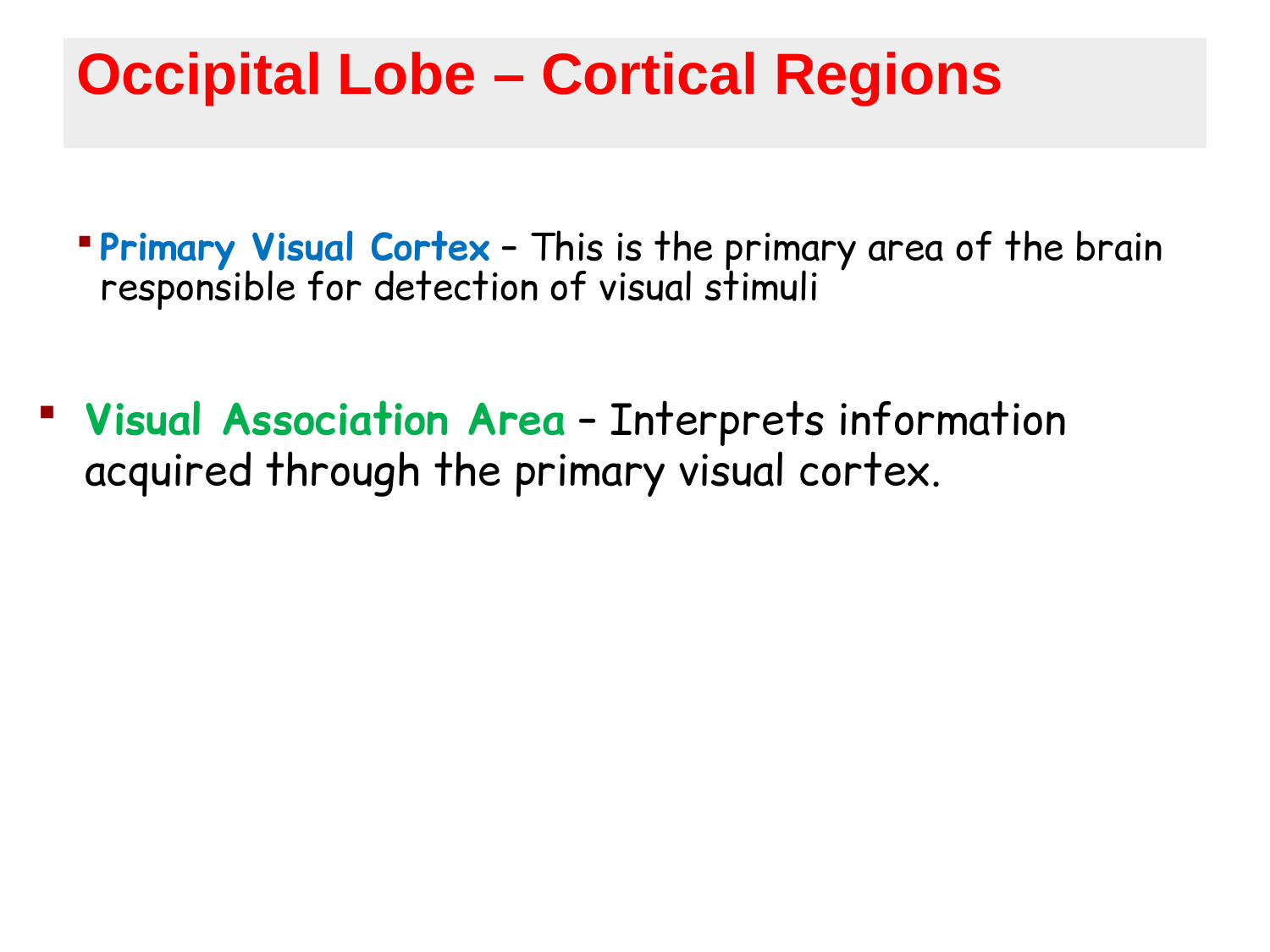

# Occipital Lobe – Cortical Regions
Primary Visual Cortex – This is the primary area of the brain responsible for detection of visual stimuli
Visual Association Area – Interprets information acquired through the primary visual cortex.